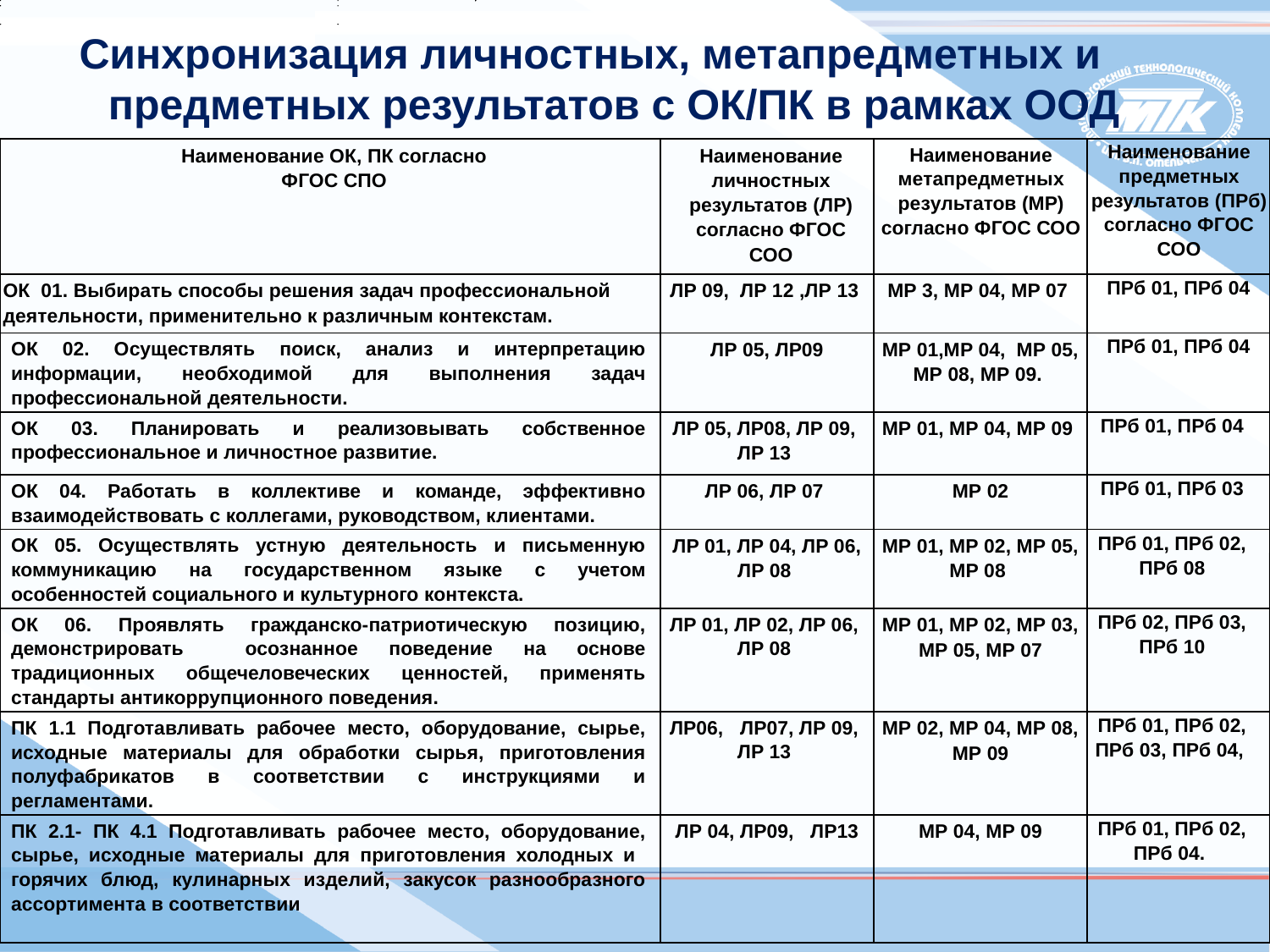

Синхронизация личностных, метапредметных и предметных результатов с ОК/ПК в рамках ООД

| Наименование ОК, ПК согласно ФГОС СПО | Наименование личностных результатов (ЛР) согласно ФГОС СОО | Наименование метапредметных результатов (МР) согласно ФГОС СОО | Наименование предметных результатов (ПРб) согласно ФГОС СОО |
| --- | --- | --- | --- |
| ОК 01. Выбирать способы решения задач профессиональной деятельности, применительно к различным контекстам. | ЛР 09, ЛР 12 ,ЛР 13 | МР 3, МР 04, МР 07 | ПРб 01, ПРб 04 |
| ОК 02. Осуществлять поиск, анализ и интерпретацию информации, необходимой для выполнения задач профессиональной деятельности. | ЛР 05, ЛР09 | МР 01,МР 04, МР 05, МР 08, МР 09. | ПРб 01, ПРб 04 |
| ОК 03. Планировать и реализовывать собственное профессиональное и личностное развитие. | ЛР 05, ЛР08, ЛР 09, ЛР 13 | МР 01, МР 04, МР 09 | ПРб 01, ПРб 04 |
| ОК 04. Работать в коллективе и команде, эффективно взаимодействовать с коллегами, руководством, клиентами. | ЛР 06, ЛР 07 | МР 02 | ПРб 01, ПРб 03 |
| ОК 05. Осуществлять устную деятельность и письменную коммуникацию на государственном языке с учетом особенностей социального и культурного контекста. | ЛР 01, ЛР 04, ЛР 06, ЛР 08 | МР 01, МР 02, МР 05, МР 08 | ПРб 01, ПРб 02, ПРб 08 |
| ОК 06. Проявлять гражданско-патриотическую позицию, демонстрировать осознанное поведение на основе традиционных общечеловеческих ценностей, применять стандарты антикоррупционного поведения. | ЛР 01, ЛР 02, ЛР 06, ЛР 08 | МР 01, МР 02, МР 03, МР 05, МР 07 | ПРб 02, ПРб 03, ПРб 10 |
| ПК 1.1 Подготавливать рабочее место, оборудование, сырье, исходные материалы для обработки сырья, приготовления полуфабрикатов в соответствии с инструкциями и регламентами. | ЛР06, ЛР07, ЛР 09, ЛР 13 | МР 02, МР 04, МР 08, МР 09 | ПРб 01, ПРб 02, ПРб 03, ПРб 04, |
| ПК 2.1- ПК 4.1 Подготавливать рабочее место, оборудование, сырье, исходные материалы для приготовления холодных и горячих блюд, кулинарных изделий, закусок разнообразного ассортимента в соответствии | ЛР 04, ЛР09, ЛР13 | МР 04, МР 09 | ПРб 01, ПРб 02, ПРб 04. |